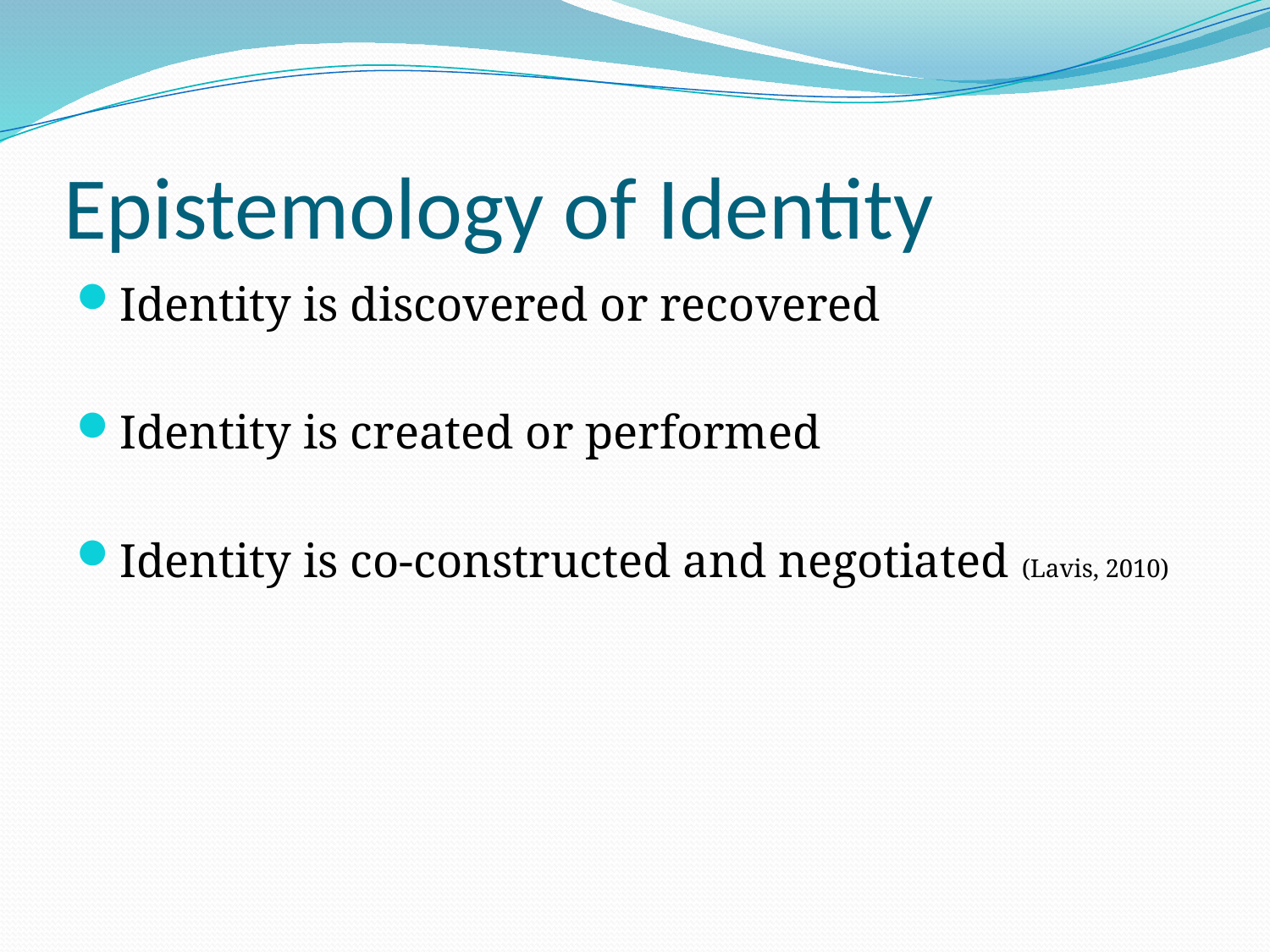

# Epistemology of Identity
Identity is discovered or recovered

Identity is created or performed

Identity is co-constructed and negotiated (Lavis, 2010)